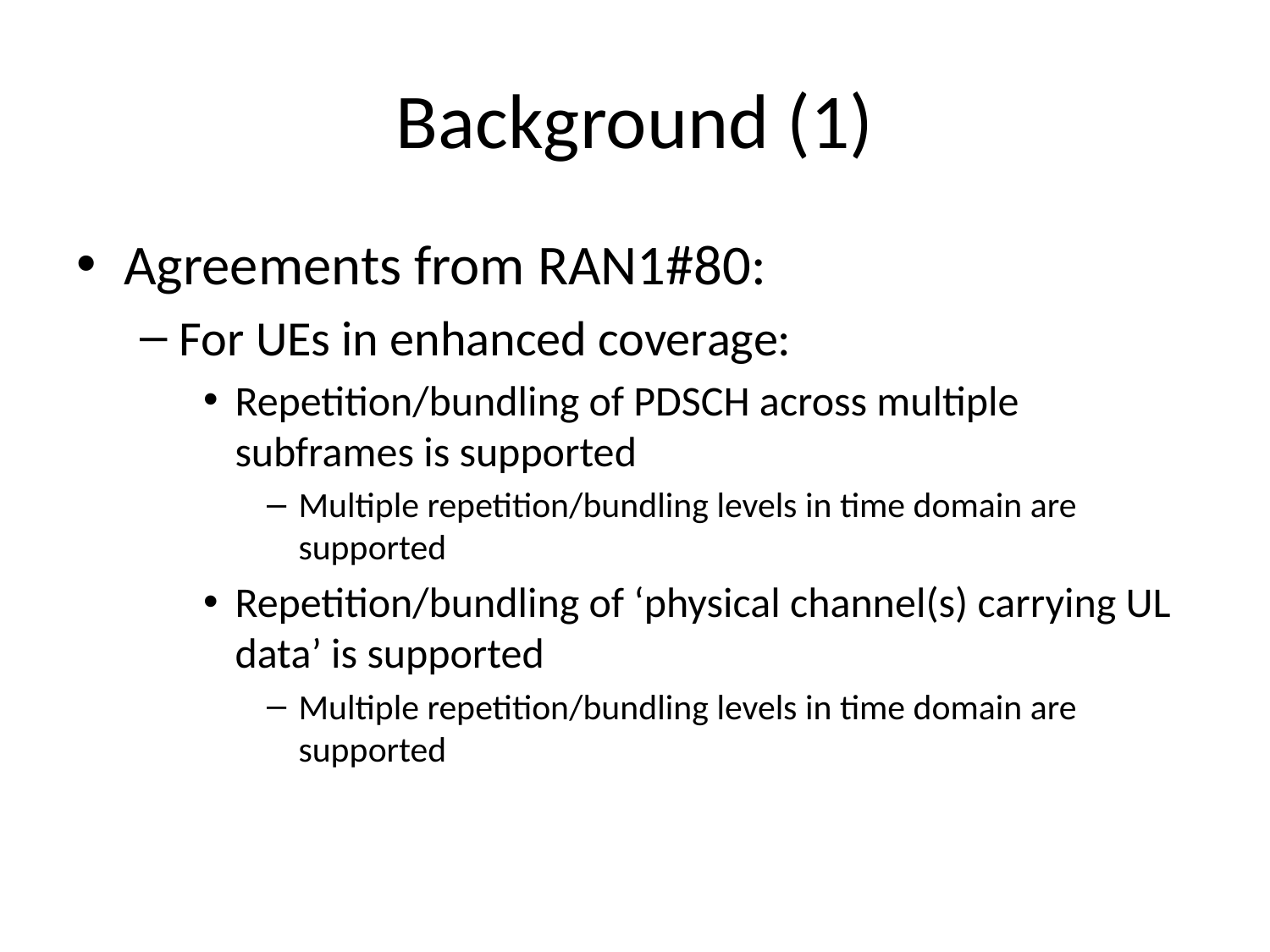

# Background (1)
Agreements from RAN1#80:
For UEs in enhanced coverage:
Repetition/bundling of PDSCH across multiple subframes is supported
Multiple repetition/bundling levels in time domain are supported
Repetition/bundling of ‘physical channel(s) carrying UL data’ is supported
Multiple repetition/bundling levels in time domain are supported